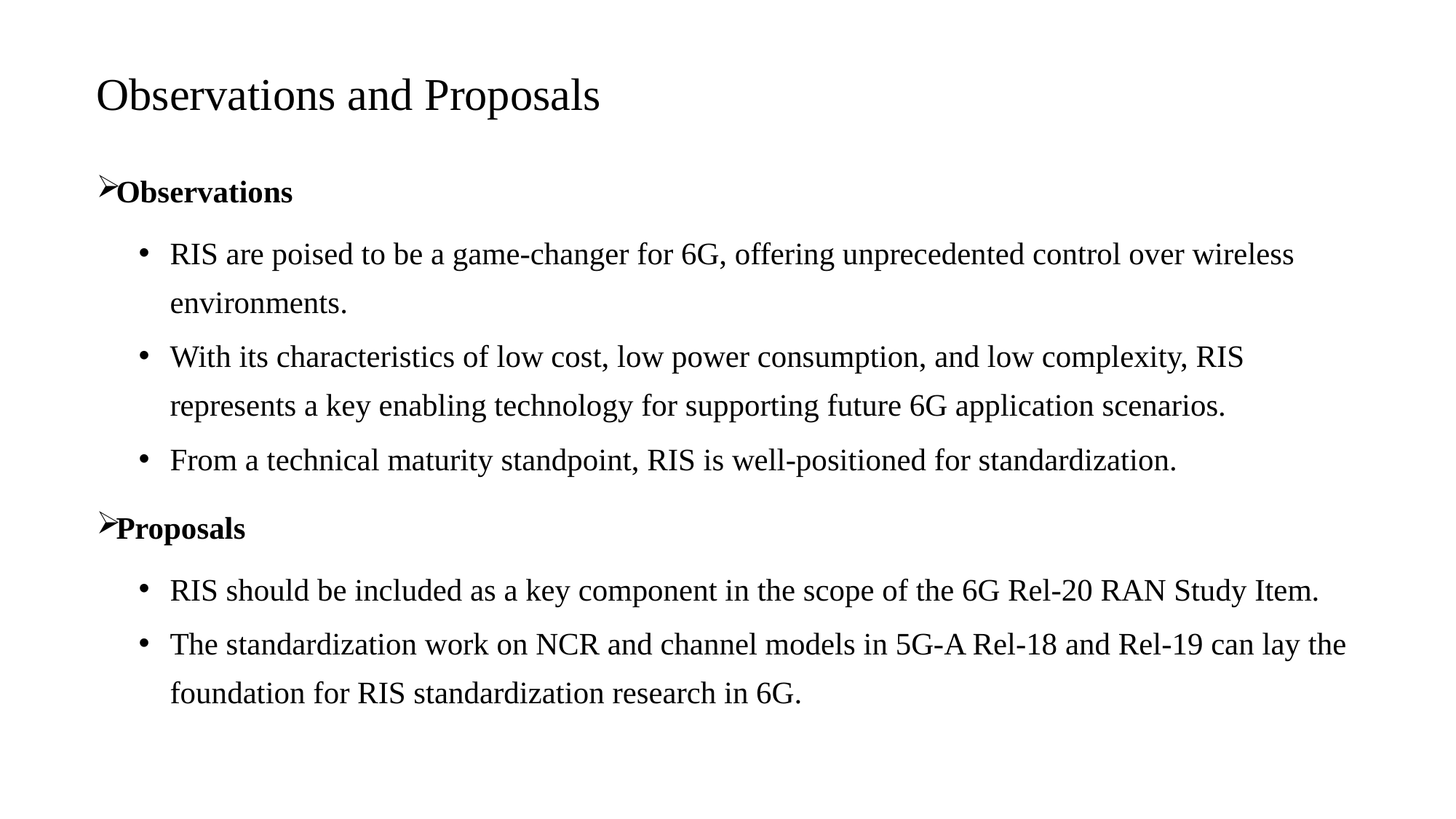

# Observations and Proposals
Observations
RIS are poised to be a game-changer for 6G, offering unprecedented control over wireless environments.
With its characteristics of low cost, low power consumption, and low complexity, RIS represents a key enabling technology for supporting future 6G application scenarios.
From a technical maturity standpoint, RIS is well-positioned for standardization.
Proposals
RIS should be included as a key component in the scope of the 6G Rel-20 RAN Study Item.
The standardization work on NCR and channel models in 5G-A Rel-18 and Rel-19 can lay the foundation for RIS standardization research in 6G.
10